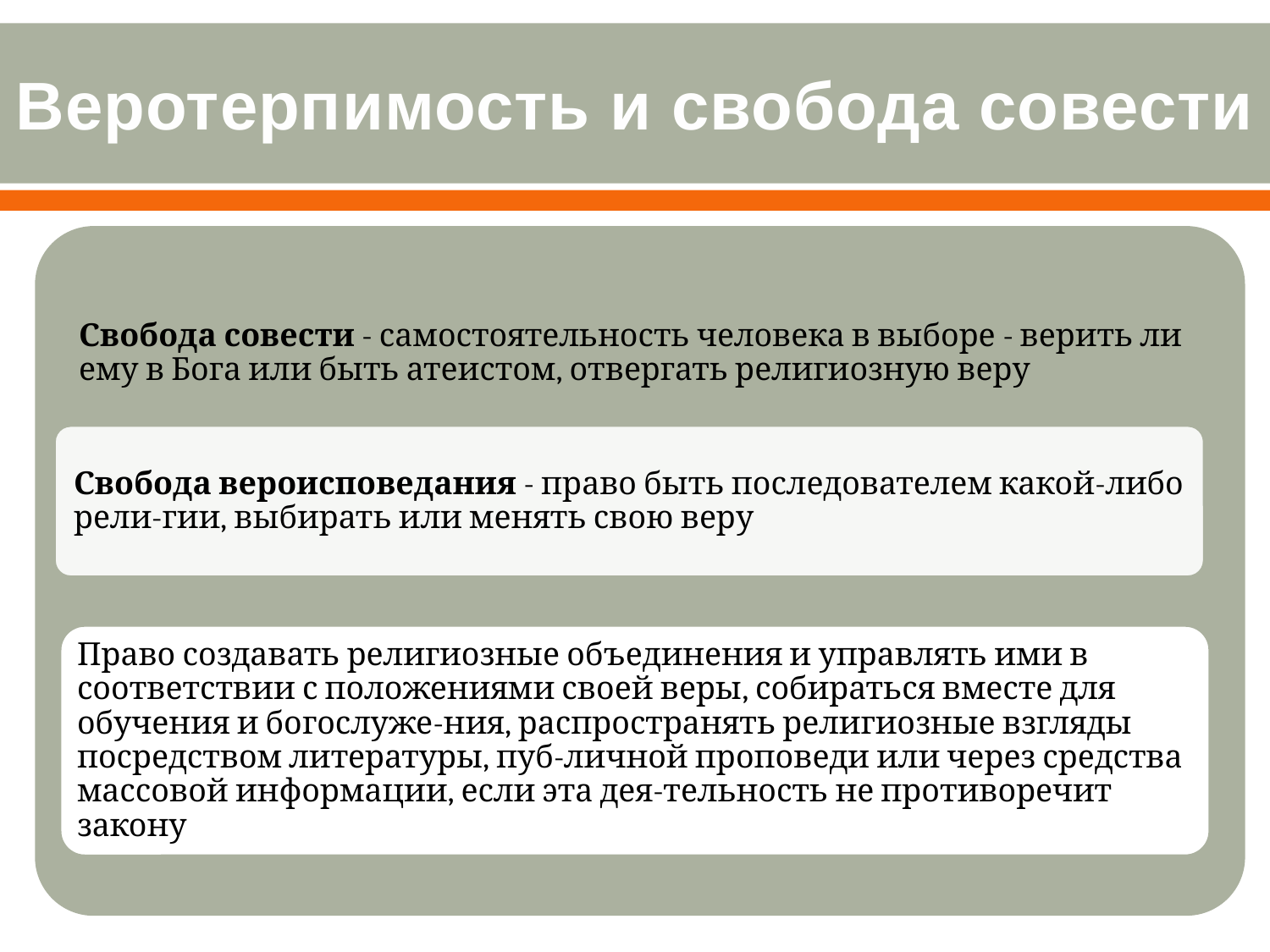

# Веротерпимость и свобода совести

Свобода совести - самостоятельность человека в выборе - верить ли ему в Бога или быть атеистом, отвергать религиозную веру
Свобода вероисповедания - право быть последователем какой-либо рели-гии, выбирать или менять свою веру

Право создавать религиозные объединения и управлять ими в соответствии с положениями своей веры, собираться вместе для обучения и богослуже-ния, распространять религиозные взгляды посредством литературы, пуб-личной проповеди или через средства массовой информации, если эта дея-тельность не противоречит закону